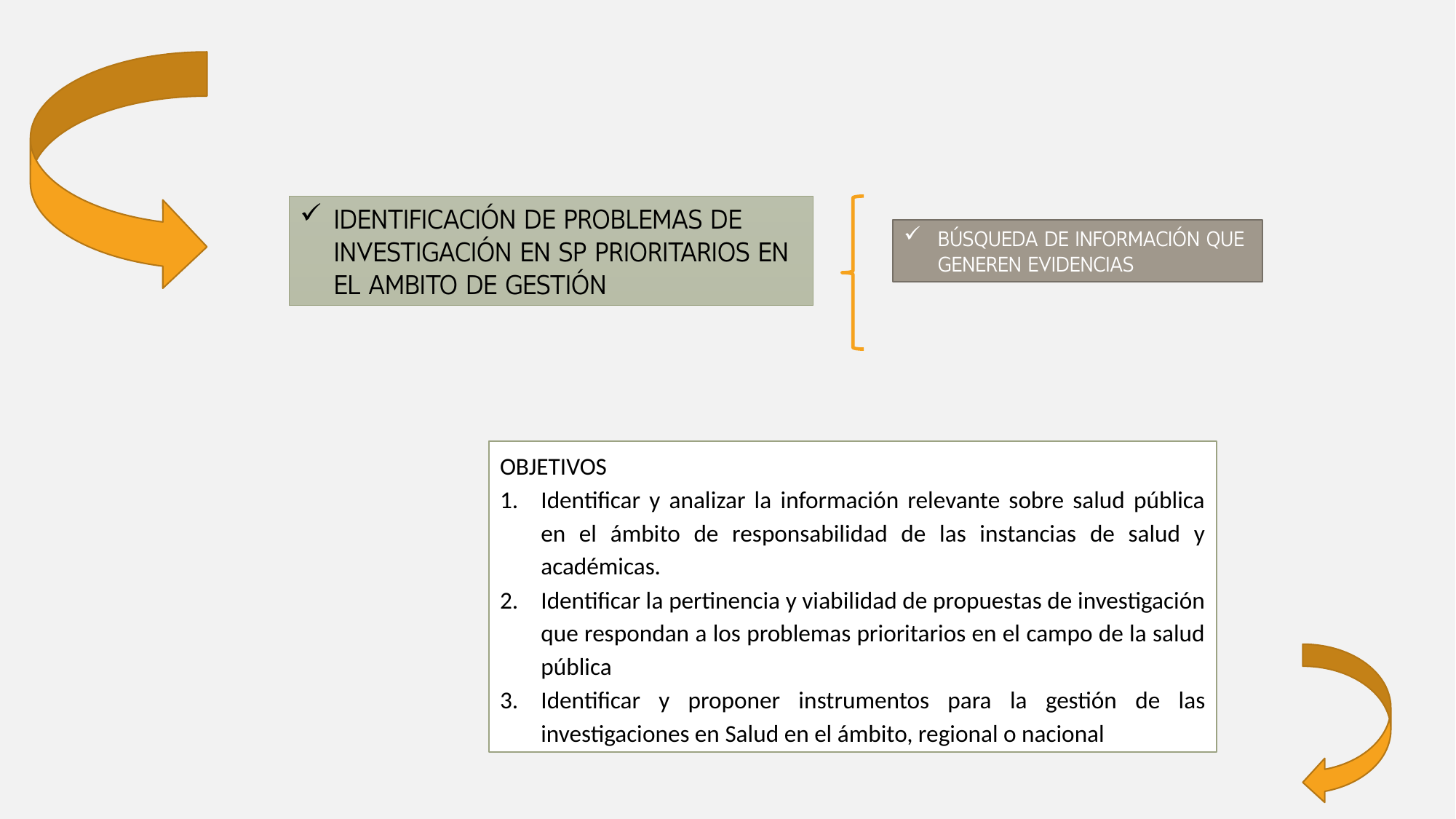

IDENTIFICACIÓN DE PROBLEMAS DE INVESTIGACIÓN EN SP PRIORITARIOS EN EL AMBITO DE GESTIÓN

BÚSQUEDA DE INFORMACIÓN QUE GENEREN EVIDENCIAS
OBJETIVOS
Identificar y analizar la información relevante sobre salud pública en el ámbito de responsabilidad de las instancias de salud y académicas.
Identificar la pertinencia y viabilidad de propuestas de investigación que respondan a los problemas prioritarios en el campo de la salud pública
Identificar y proponer instrumentos para la gestión de las investigaciones en Salud en el ámbito, regional o nacional